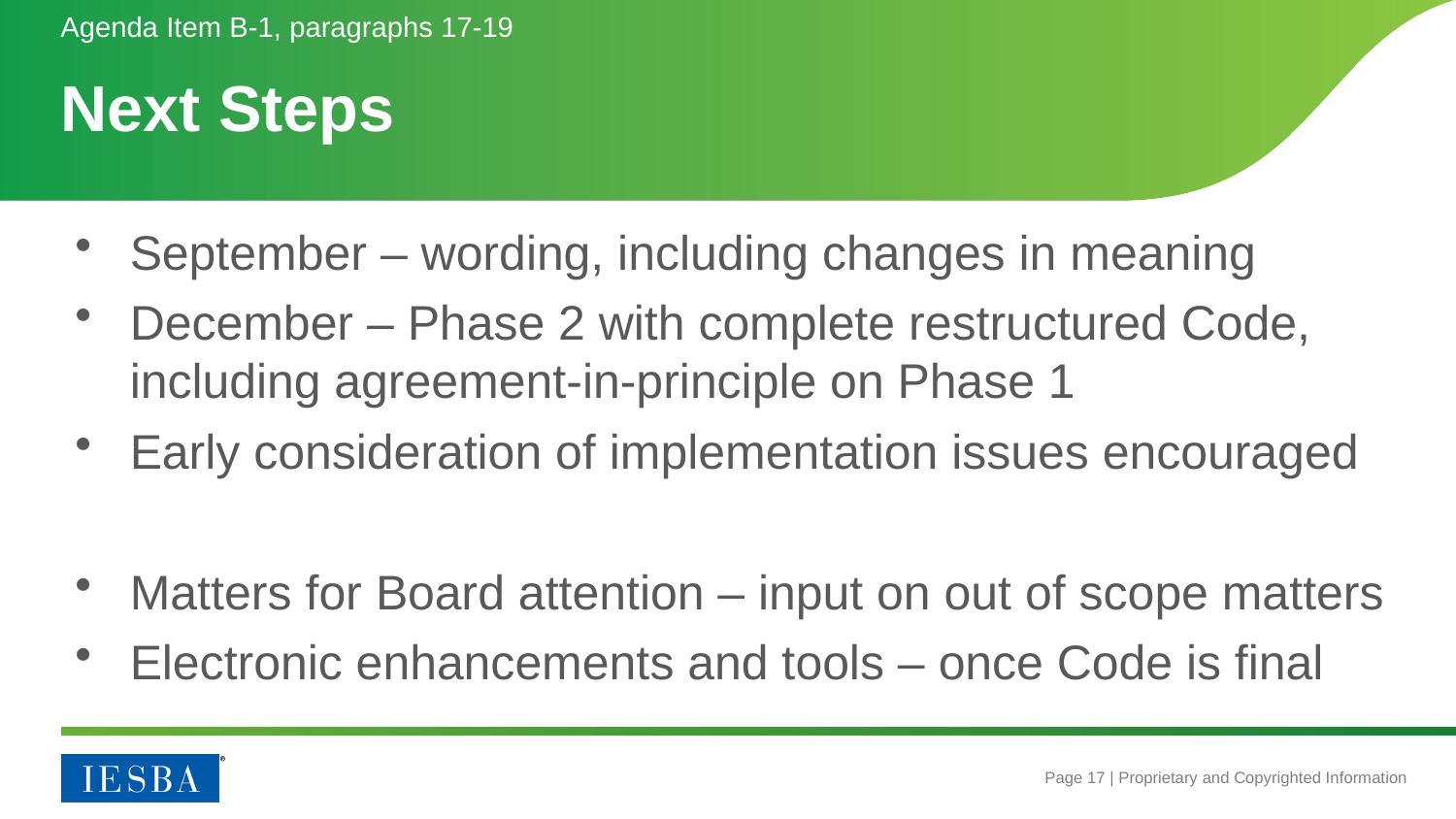

Agenda Item B-1, paragraphs 17-19

# Next Steps
September – wording, including changes in meaning
December – Phase 2 with complete restructured Code, including agreement-in-principle on Phase 1
Early consideration of implementation issues encouraged

Matters for Board attention – input on out of scope matters
Electronic enhancements and tools – once Code is final